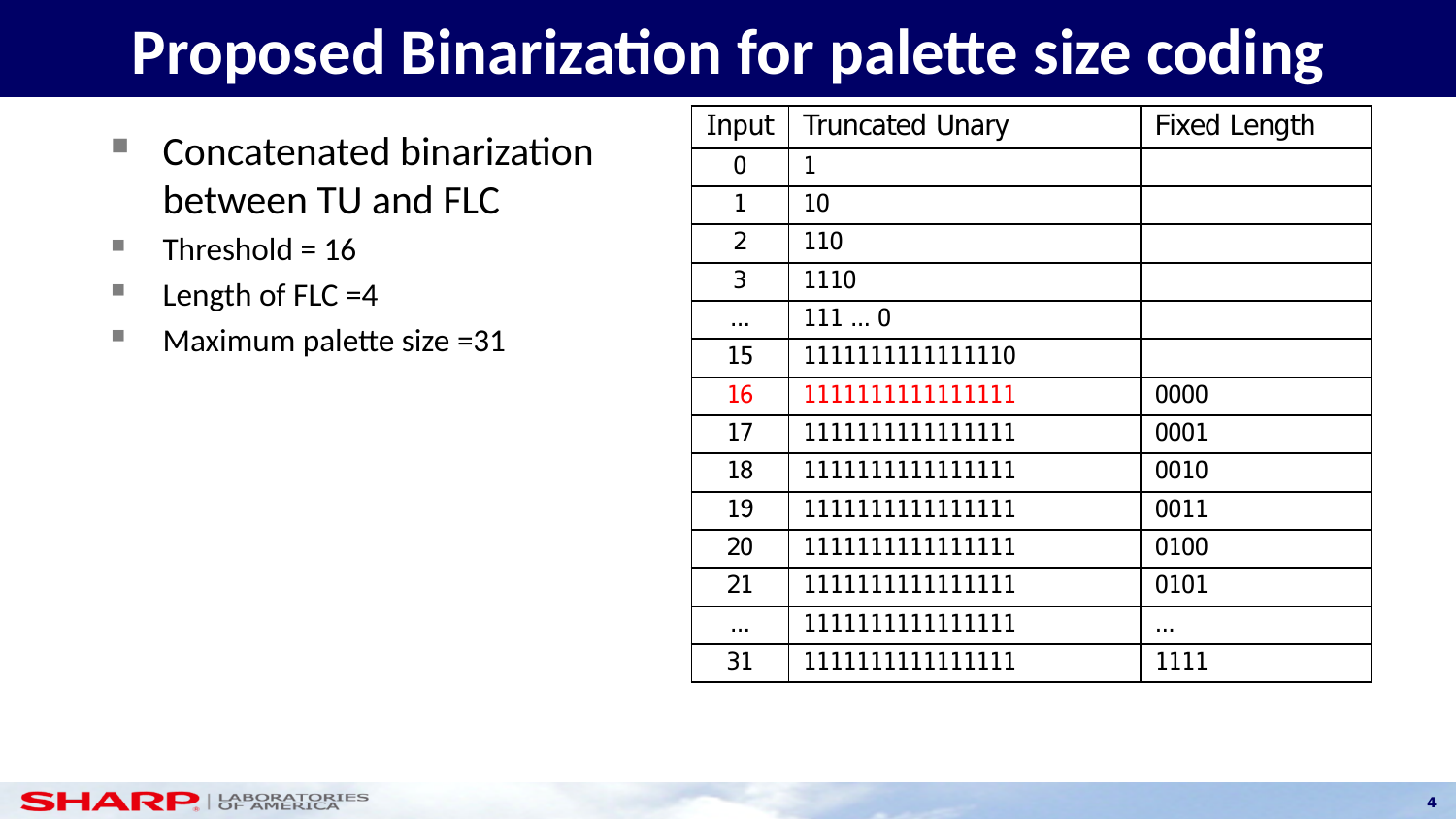

Proposed Binarization for palette size coding
| Input | Truncated Unary | Fixed Length |
| --- | --- | --- |
| 0 | 1 |  |
| 1 | 10 |  |
| 2 | 110 |  |
| 3 | 1110 |  |
| … | 111 … 0 |  |
| 15 | 1111111111111110 |  |
| 16 | 1111111111111111 | 0000 |
| 17 | 1111111111111111 | 0001 |
| 18 | 1111111111111111 | 0010 |
| 19 | 1111111111111111 | 0011 |
| 20 | 1111111111111111 | 0100 |
| 21 | 1111111111111111 | 0101 |
| … | 1111111111111111 | … |
| 31 | 1111111111111111 | 1111 |
Concatenated binarization between TU and FLC
Threshold = 16
Length of FLC =4
Maximum palette size =31